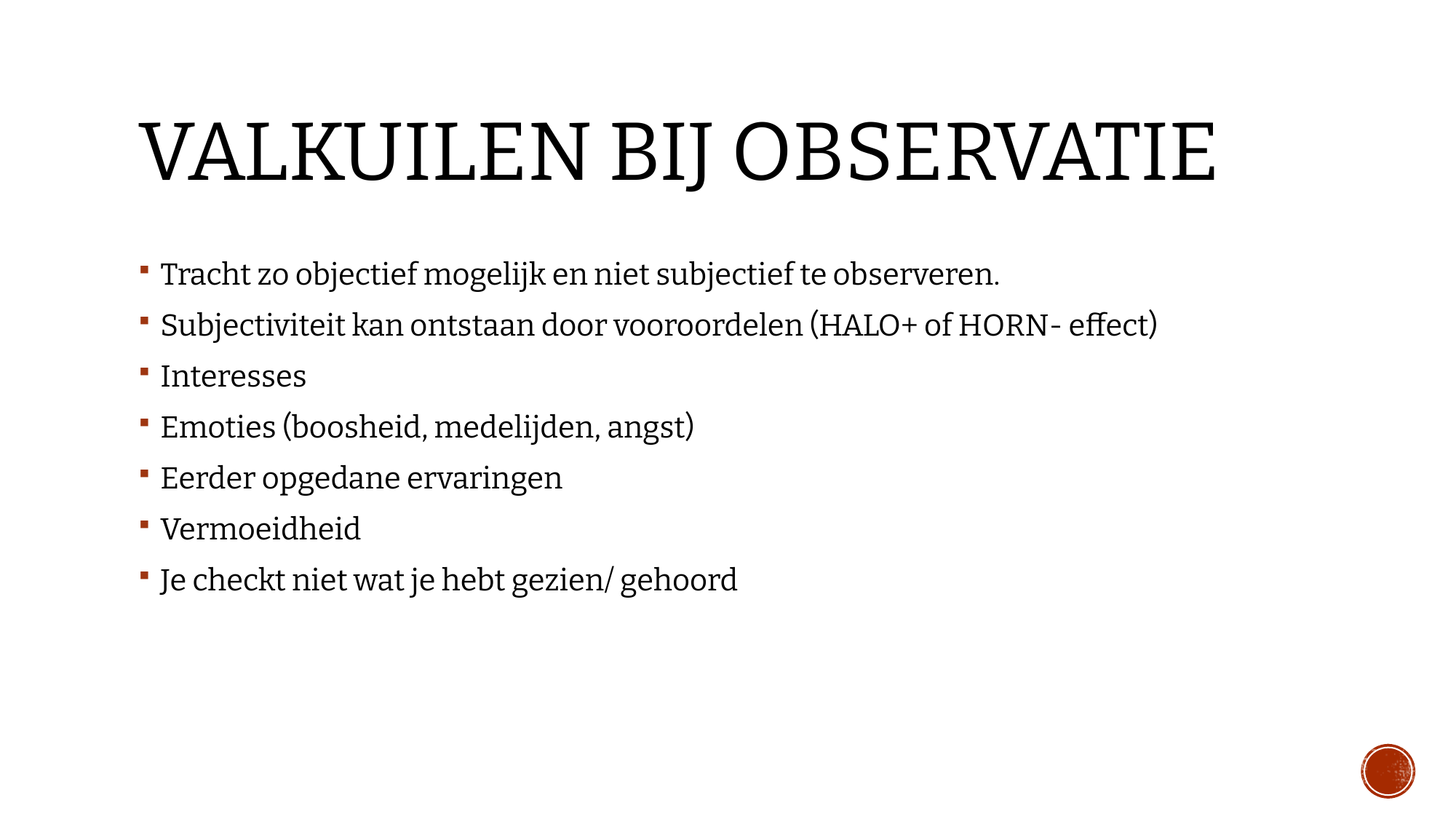

# Valkuilen bij observatie
Tracht zo objectief mogelijk en niet subjectief te observeren.
Subjectiviteit kan ontstaan door vooroordelen (HALO+ of HORN- effect)
Interesses
Emoties (boosheid, medelijden, angst)
Eerder opgedane ervaringen
Vermoeidheid
Je checkt niet wat je hebt gezien/ gehoord